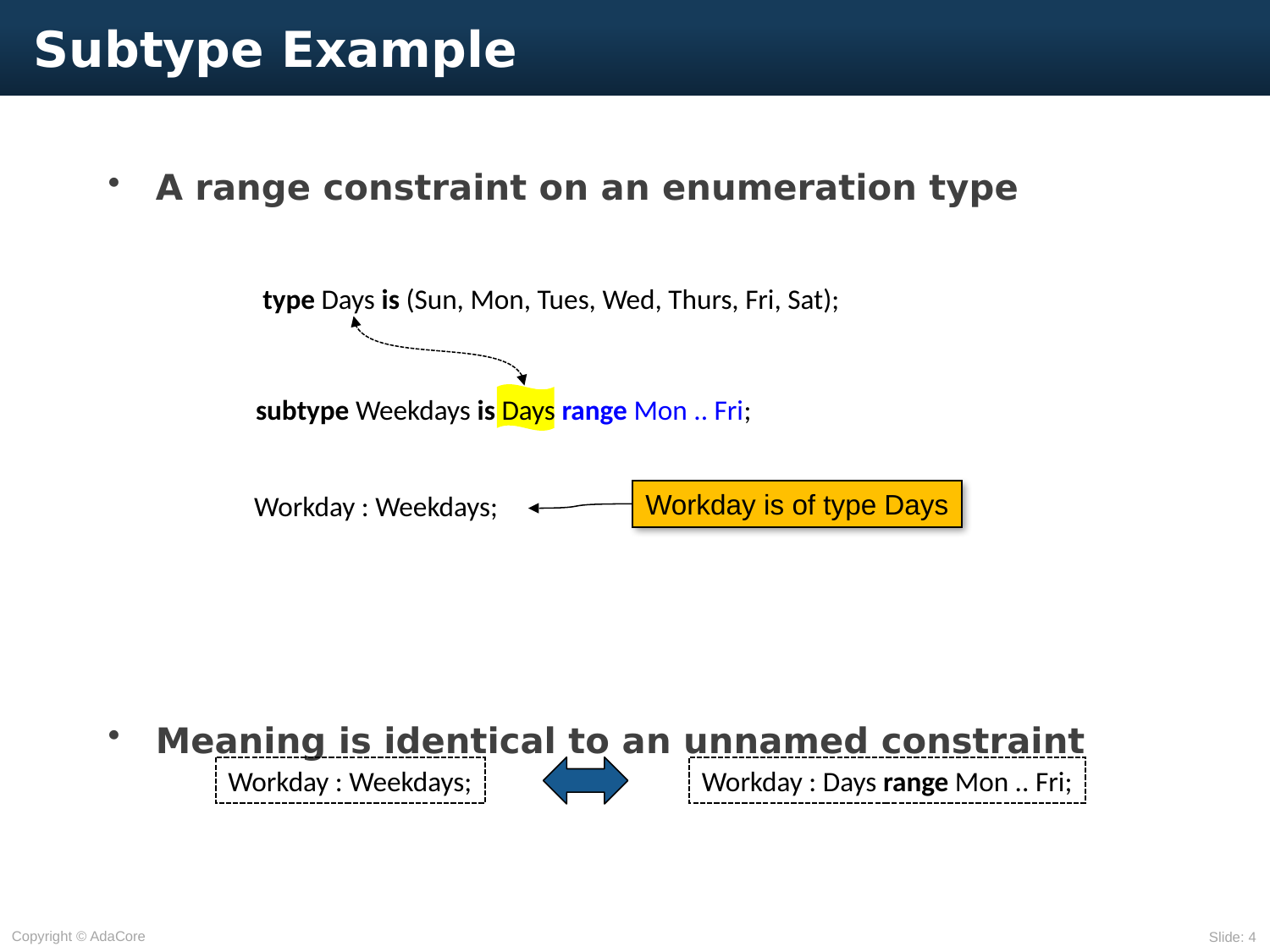

# Subtype Example
A range constraint on an enumeration type

Meaning is identical to an unnamed constraint
type Days is (Sun, Mon, Tues, Wed, Thurs, Fri, Sat);

subtype Weekdays is Days range Mon .. Fri;

Workday is of type Days
Workday : Weekdays;

Workday : Weekdays;
Workday : Days range Mon .. Fri;